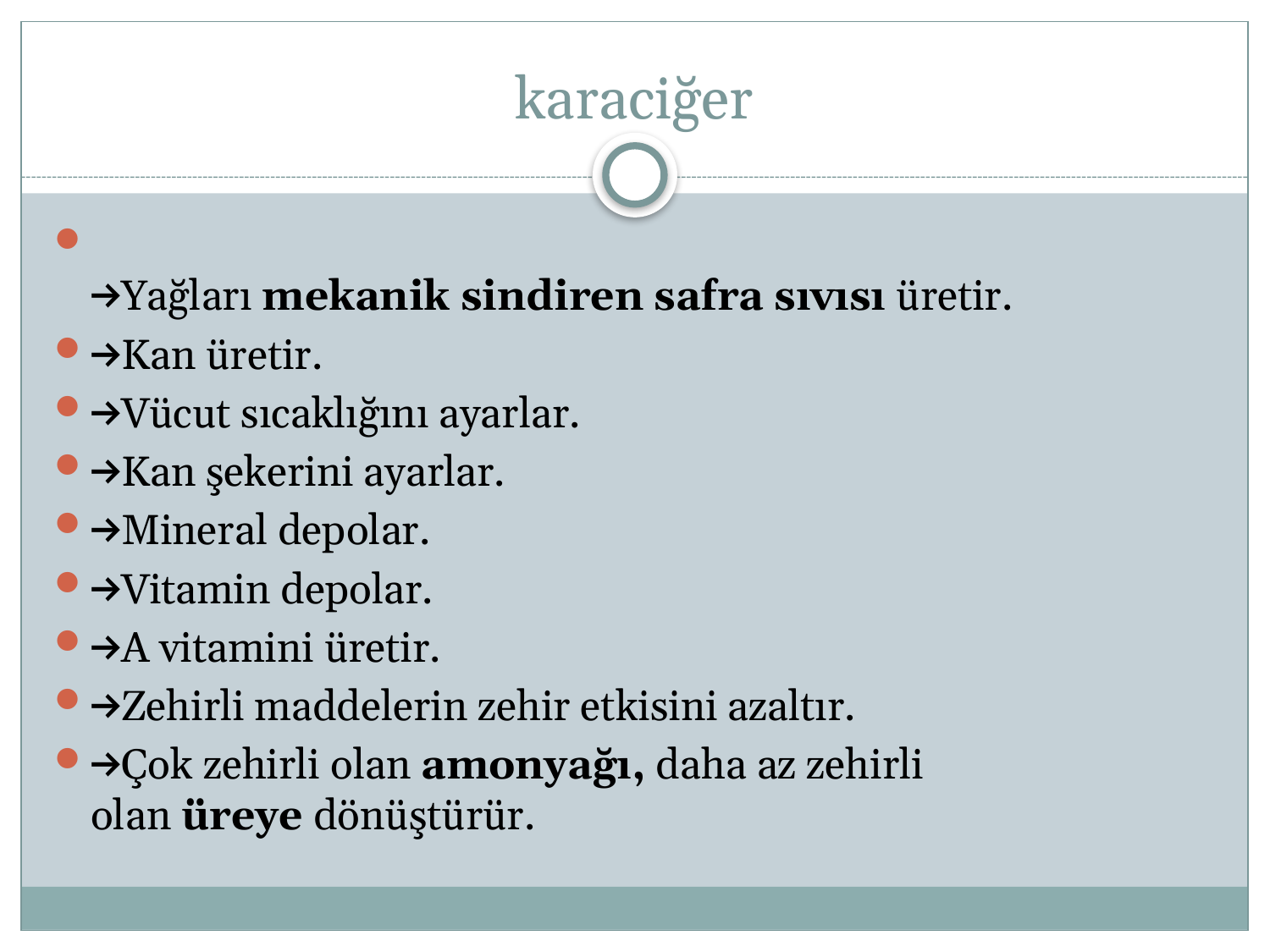

# karaciğer
→Yağları mekanik sindiren safra sıvısı üretir.
→Kan üretir.
→Vücut sıcaklığını ayarlar.
→Kan şekerini ayarlar.
→Mineral depolar.
→Vitamin depolar.
→A vitamini üretir.
→Zehirli maddelerin zehir etkisini azaltır.
→Çok zehirli olan amonyağı, daha az zehirli olan üreye dönüştürür.